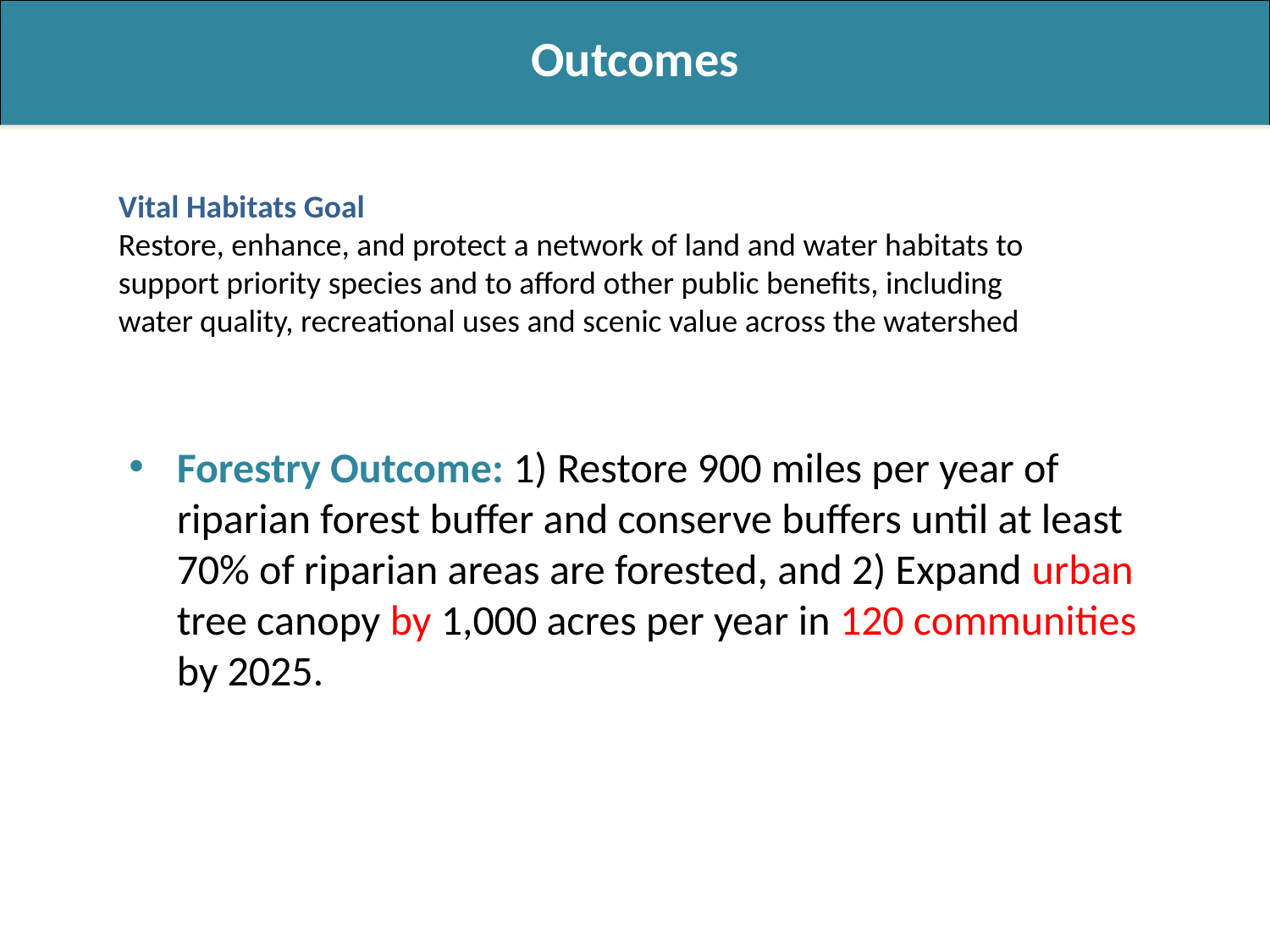

Outcomes
Vital Habitats Goal
Restore, enhance, and protect a network of land and water habitats to support priority species and to afford other public benefits, including water quality, recreational uses and scenic value across the watershed

Forestry Outcome: 1) Restore 900 miles per year of riparian forest buffer and conserve buffers until at least 70% of riparian areas are forested, and 2) Expand urban tree canopy by 1,000 acres per year in 120 communities by 2025.